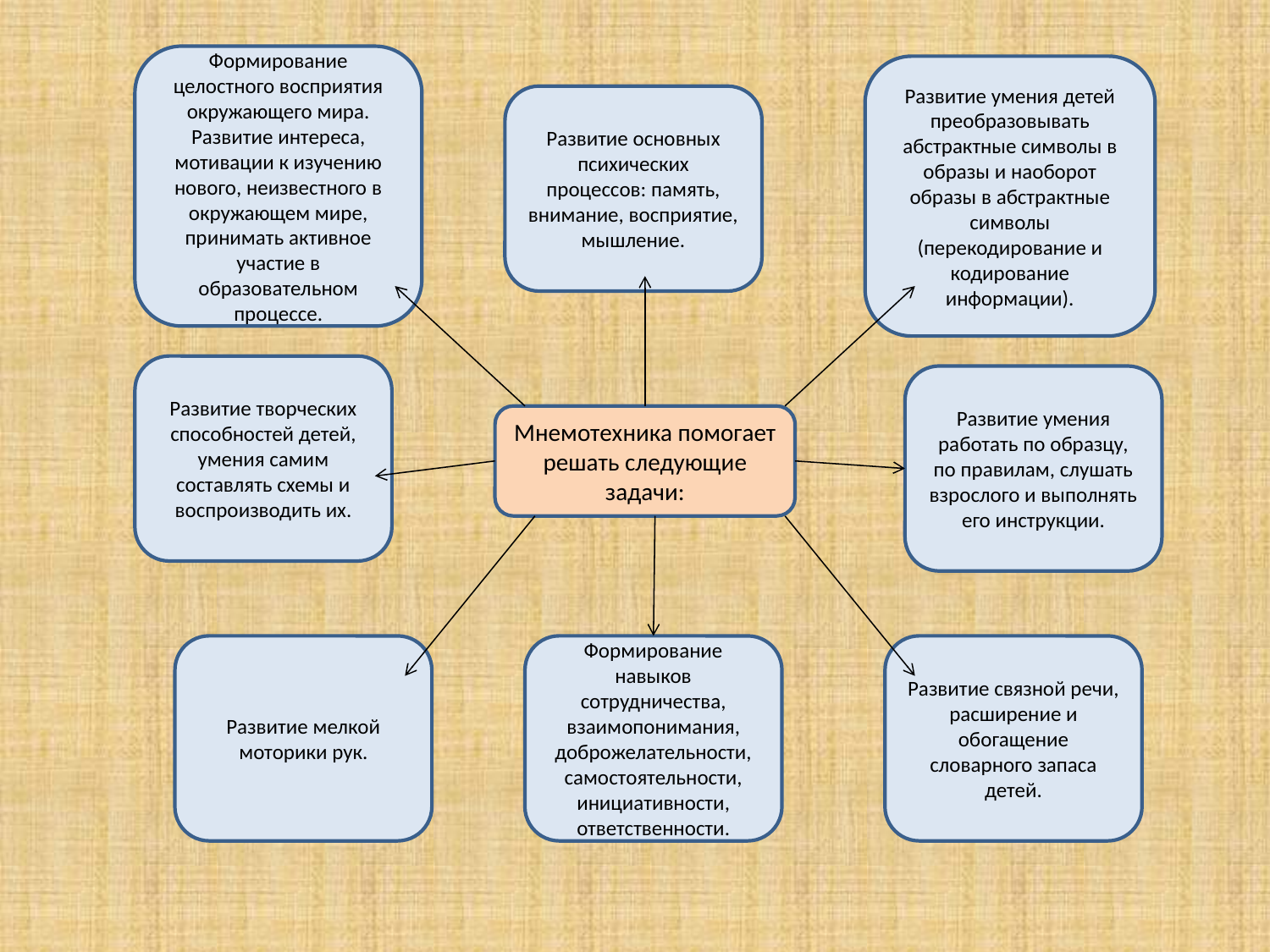

Формирование целостного восприятия окружающего мира. Развитие интереса, мотивации к изучению нового, неизвестного в окружающем мире, принимать активное участие в образовательном процессе.
Развитие умения детей преобразовывать абстрактные символы в образы и наоборот образы в абстрактные символы (перекодирование и кодирование информации).
Развитие основных психических процессов: память, внимание, восприятие, мышление.
Развитие творческих способностей детей, умения самим составлять схемы и воспроизводить их.
Развитие умения работать по образцу, по правилам, слушать взрослого и выполнять его инструкции.
Мнемотехника помогает решать следующие задачи:
Развитие мелкой моторики рук.
Формирование навыков сотрудничества, взаимопонимания, доброжелательности, самостоятельности, инициативности, ответственности.
Развитие связной речи, расширение и обогащение словарного запаса детей.